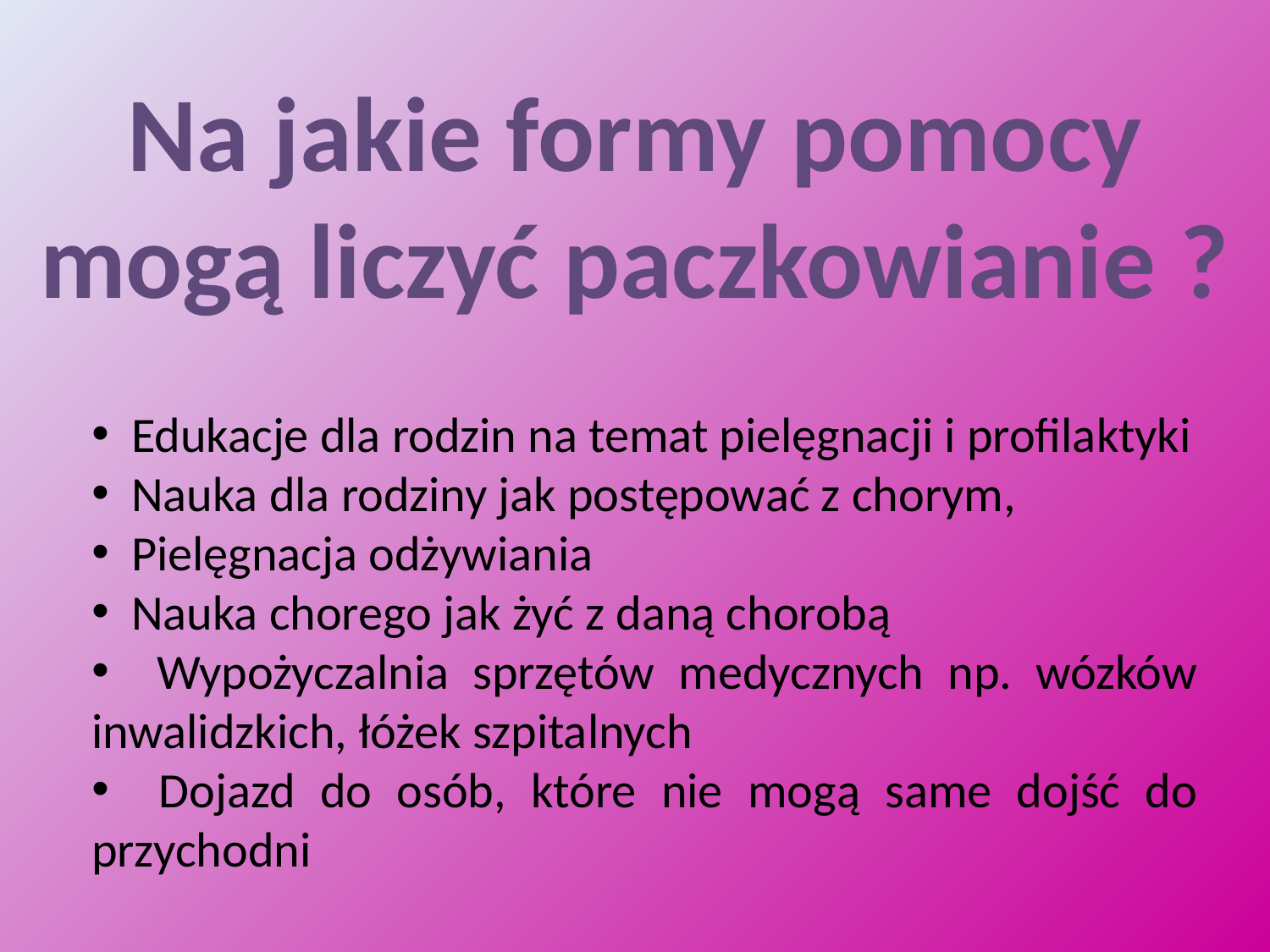

Na jakie formy pomocy mogą liczyć paczkowianie ?
  Edukacje dla rodzin na temat pielęgnacji i profilaktyki
  Nauka dla rodziny jak postępować z chorym,
  Pielęgnacja odżywiania
  Nauka chorego jak żyć z daną chorobą
  Wypożyczalnia sprzętów medycznych np. wózków inwalidzkich, łóżek szpitalnych
  Dojazd do osób, które nie mogą same dojść do przychodni